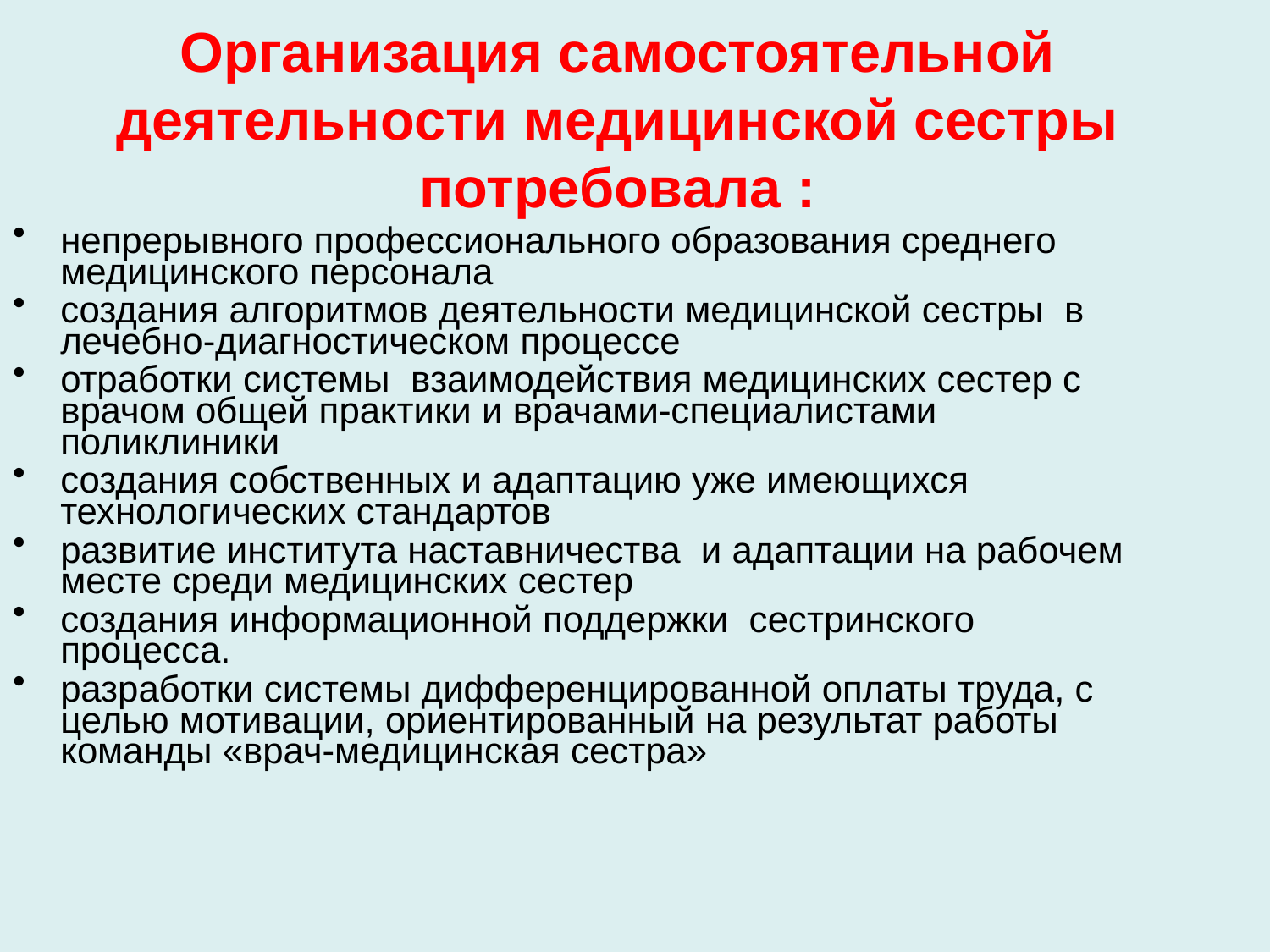

# Организация самостоятельной деятельности медицинской сестры потребовала :
непрерывного профессионального образования среднего медицинского персонала
создания алгоритмов деятельности медицинской сестры  в лечебно-диагностическом процессе
отработки системы  взаимодействия медицинских сестер с врачом общей практики и врачами-специалистами поликлиники
создания собственных и адаптацию уже имеющихся технологических стандартов
развитие института наставничества  и адаптации на рабочем месте среди медицинских сестер
создания информационной поддержки  сестринского процесса.
разработки системы дифференцированной оплаты труда, с целью мотивации, ориентированный на результат работы команды «врач-медицинская сестра»